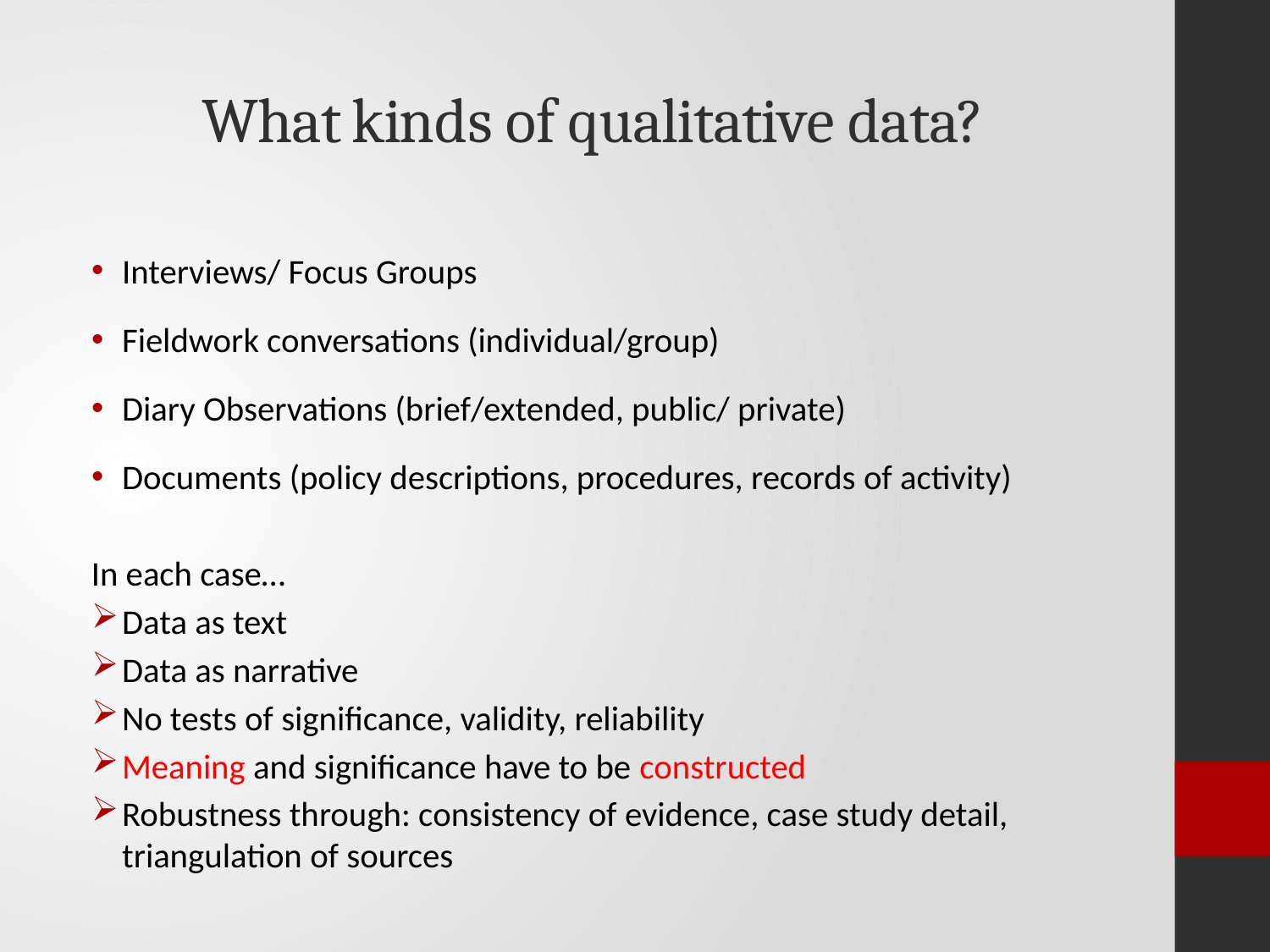

# What kinds of qualitative data?
Interviews/ Focus Groups
Fieldwork conversations (individual/group)
Diary Observations (brief/extended, public/ private)
Documents (policy descriptions, procedures, records of activity)

In each case…
Data as text
Data as narrative
No tests of significance, validity, reliability
Meaning and significance have to be constructed
Robustness through: consistency of evidence, case study detail, triangulation of sources